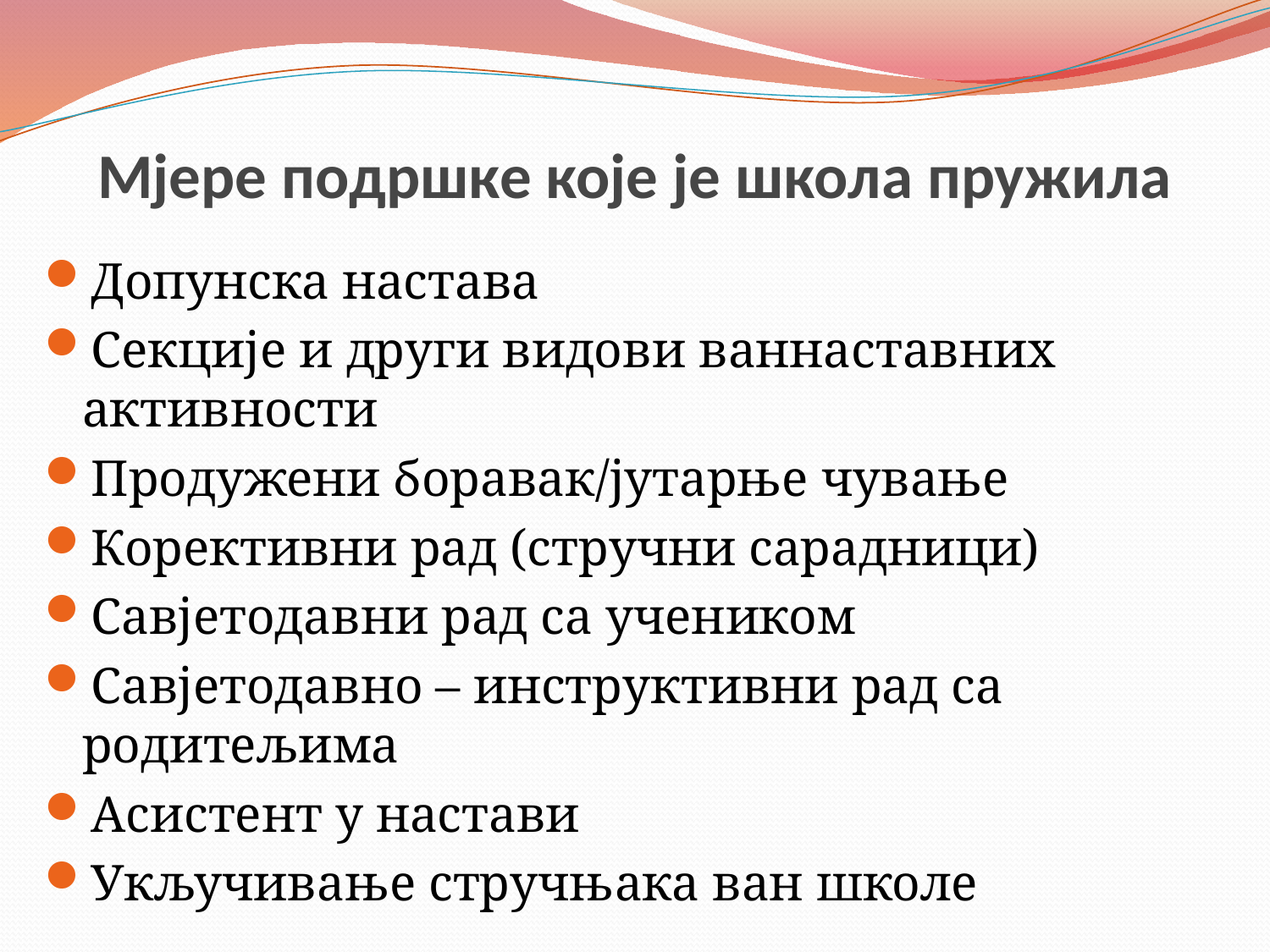

# Мјере подршке које је школа пружила
Допунска настава
Секције и други видови ваннаставних активности
Продужени боравак/јутарње чување
Корективни рад (стручни сарадници)
Савјетодавни рад са учеником
Савјетодавно – инструктивни рад са родитељима
Асистент у настави
Укључивање стручњака ван школе